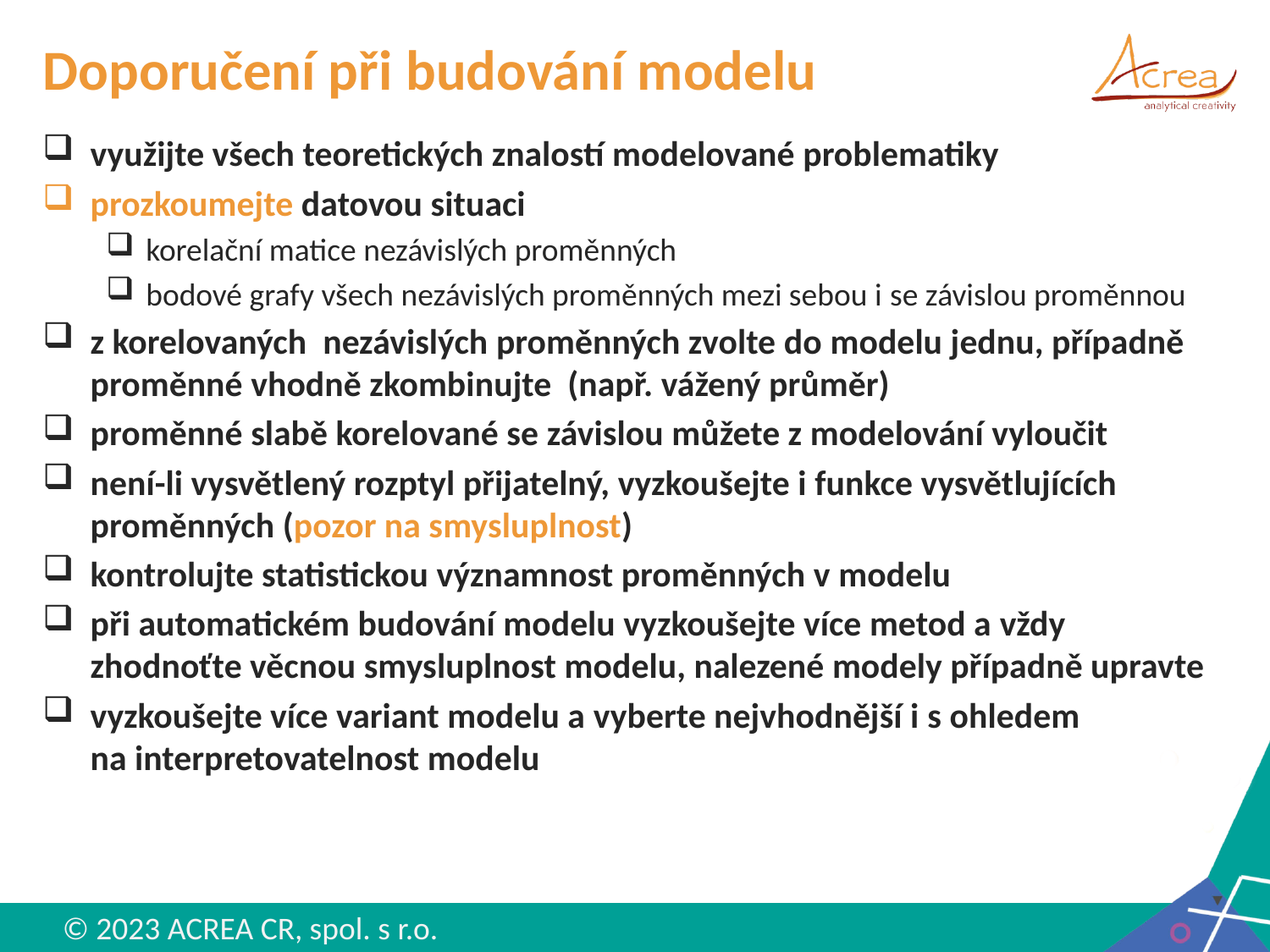

# Doporučení při budování modelu
využijte všech teoretických znalostí modelované problematiky
prozkoumejte datovou situaci
korelační matice nezávislých proměnných
bodové grafy všech nezávislých proměnných mezi sebou i se závislou proměnnou
z korelovaných  nezávislých proměnných zvolte do modelu jednu, případně proměnné vhodně zkombinujte  (např. vážený průměr)
proměnné slabě korelované se závislou můžete z modelování vyloučit
není-li vysvětlený rozptyl přijatelný, vyzkoušejte i funkce vysvětlujících proměnných (pozor na smysluplnost)
kontrolujte statistickou významnost proměnných v modelu
při automatickém budování modelu vyzkoušejte více metod a vždy zhodnoťte věcnou smysluplnost modelu, nalezené modely případně upravte
vyzkoušejte více variant modelu a vyberte nejvhodnější i s ohledem na interpretovatelnost modelu